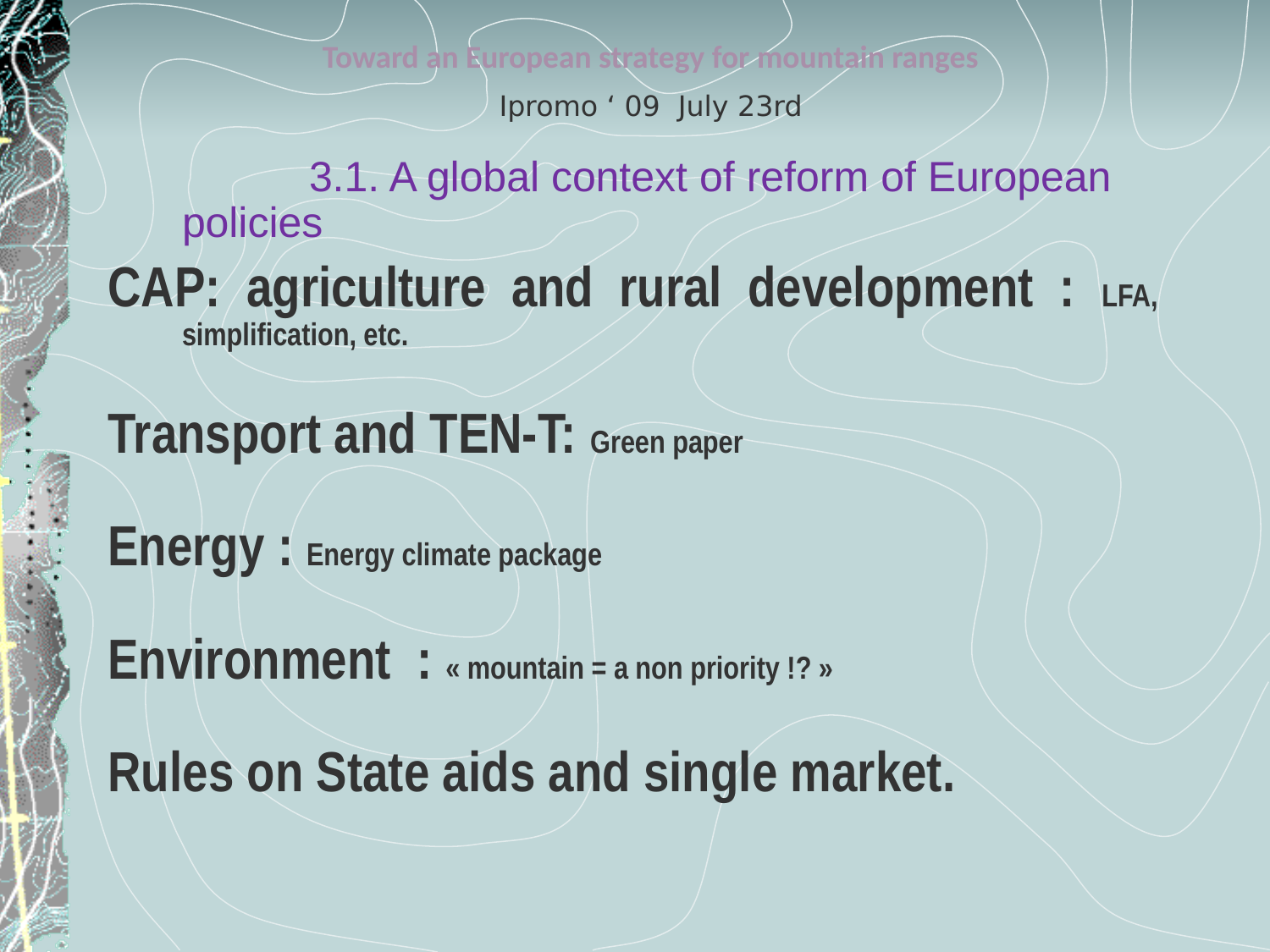

Toward an European strategy for mountain ranges
Ipromo ‘ 09  July 23rd
		3.1. A global context of reform of European policies
CAP: agriculture and rural development : LFA, simplification, etc.

Transport and TEN-T: Green paper

Energy : Energy climate package

Environment  : « mountain = a non priority !? »

Rules on State aids and single market.